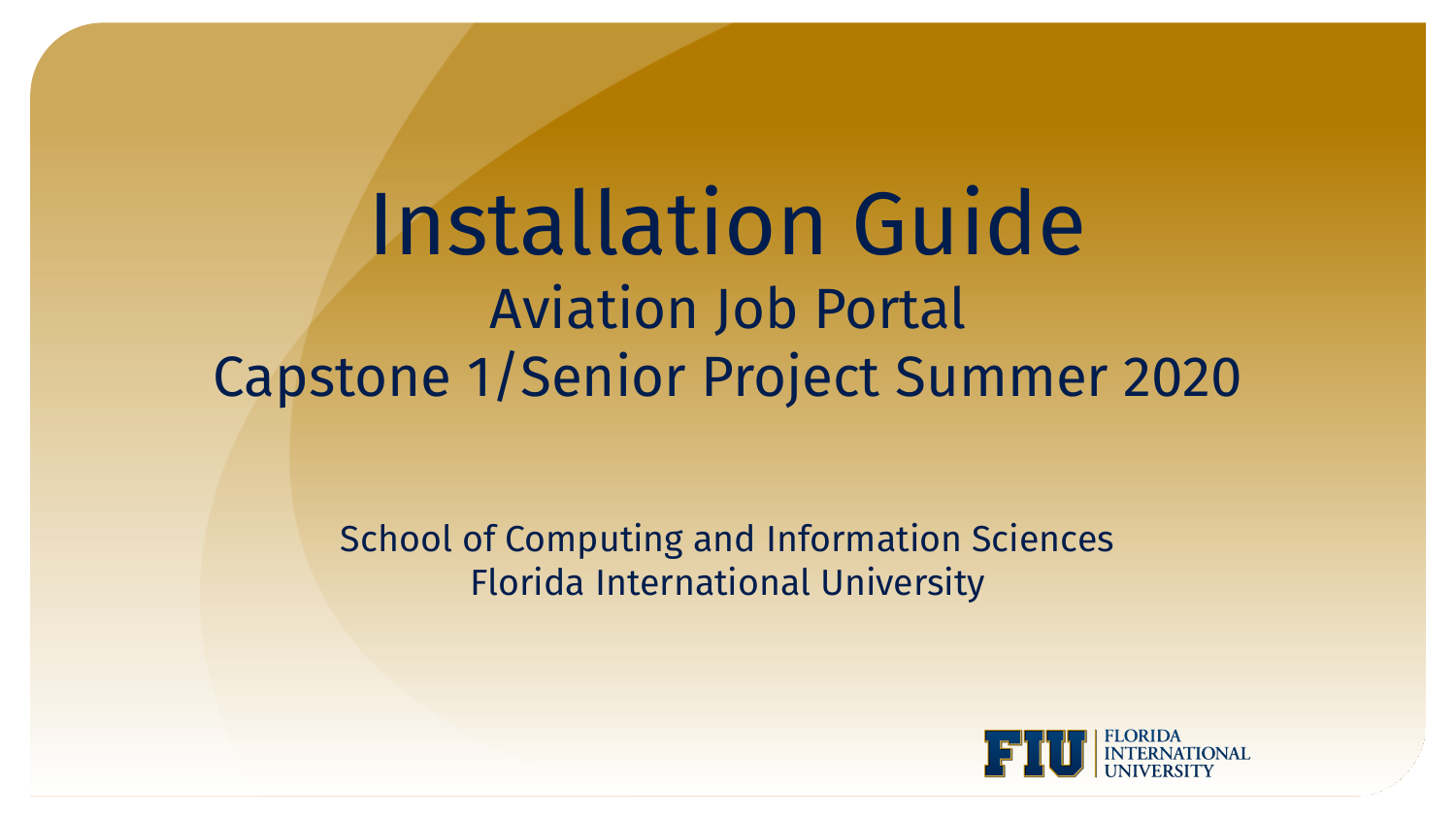

# Installation Guide Aviation Job Portal
Capstone 1/Senior Project Summer 2020
School of Computing and Information Sciences
Florida International University